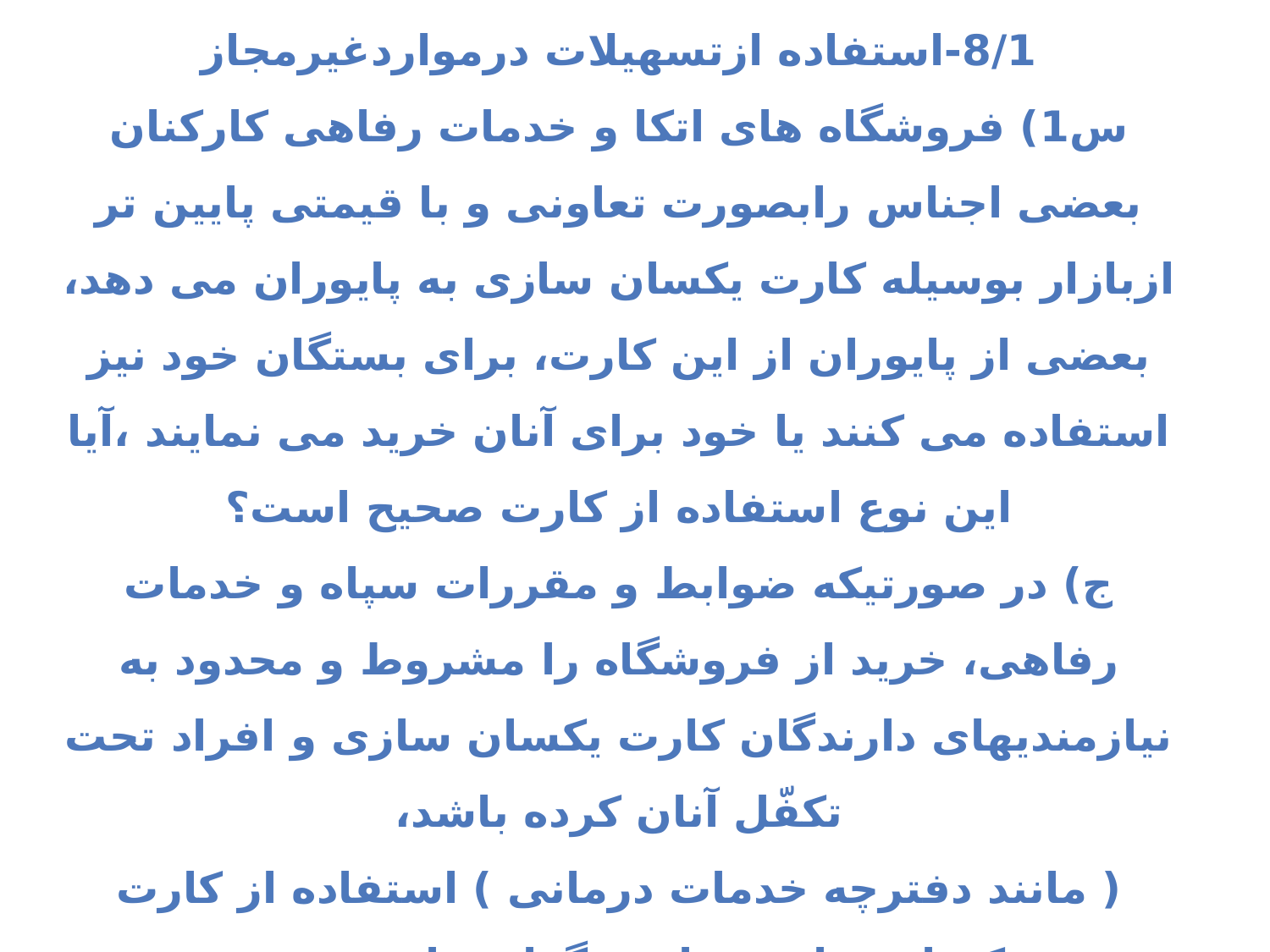

# 8/1-استفاده ازتسهیلات درمواردغیرمجاز س1) فروشگاه های اتکا و خدمات رفاهی کارکنان بعضی اجناس رابصورت تعاونی و با قیمتی پایین تر ازبازار بوسیله کارت یکسان سازی به پایوران می دهد، بعضی از پایوران از این کارت، برای بستگان خود نیز استفاده می کنند یا خود برای آنان خرید می نمایند ،آیا این نوع استفاده از کارت صحیح است؟ ج) در صورتیکه ضوابط و مقررات سپاه و خدمات رفاهی، خرید از فروشگاه را مشروط و محدود به نیازمندیهای دارندگان کارت یکسان سازی و افراد تحت تکفّل آنان کرده باشد، ( مانند دفترچه خدمات درمانی ) استفاده از کارت یکسان سازی برای دیگران جایز نیست .